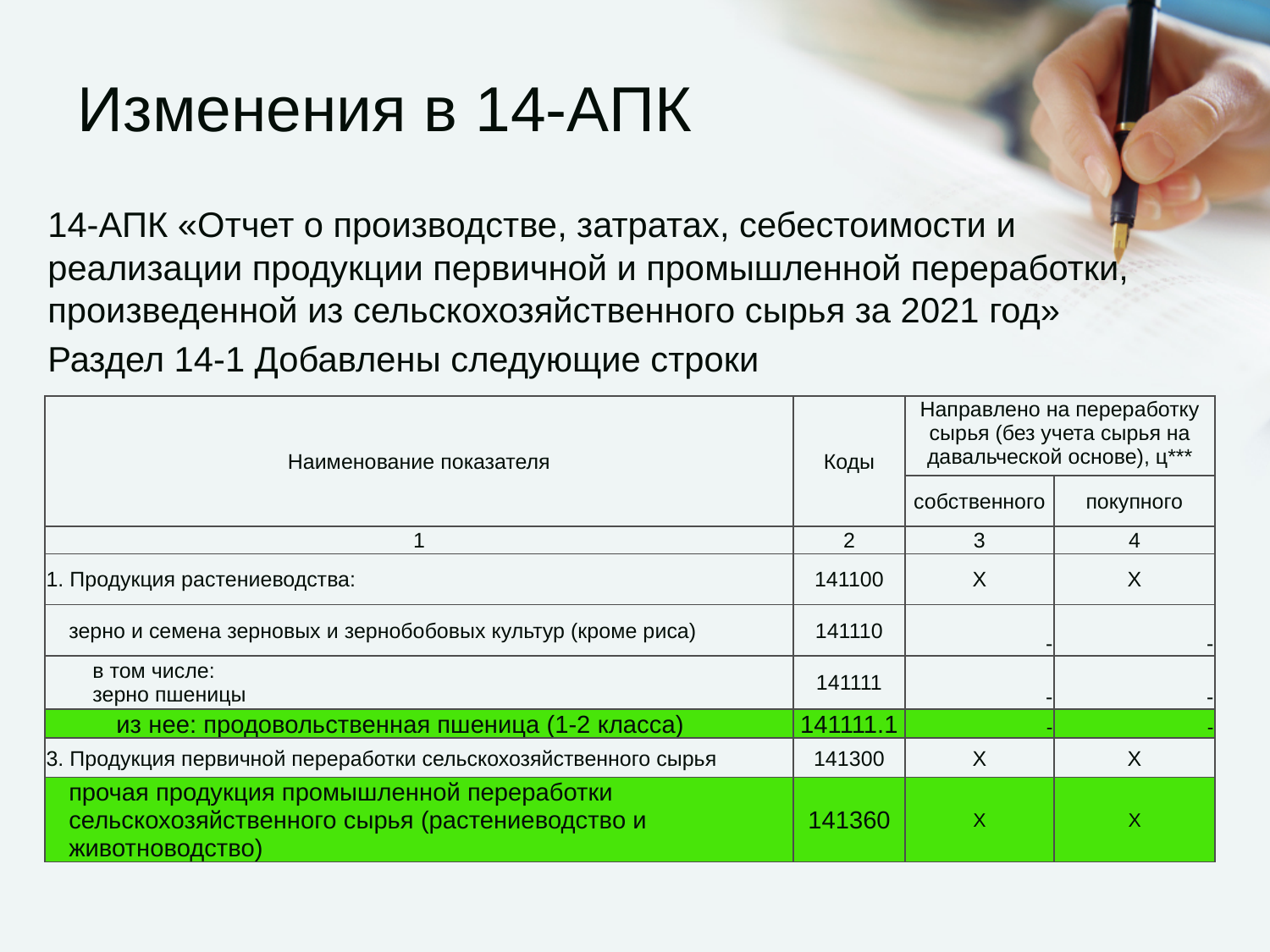

# Изменения в 14-АПК
14-АПК «Отчет о производстве, затратах, себестоимости и реализации продукции первичной и промышленной переработки, произведенной из сельскохозяйственного сырья за 2021 год»
Раздел 14-1 Добавлены следующие строки
| Наименование показателя | Коды | Направлено на переработку сырья (без учета сырья на давальческой основе), ц\*\*\* |  |
| --- | --- | --- | --- |
|  |  | собственного | покупного |
| 1 | 2 | 3 | 4 |
| 1. Продукция растениеводства: | 141100 | Х | Х |
| зерно и семена зерновых и зернобобовых культур (кроме риса) | 141110 | - | - |
| в том числе: зерно пшеницы | 141111 | - | - |
| из нее: продовольственная пшеница (1-2 класса) | 141111.1 | - | - |
| 3. Продукция первичной переработки сельскохозяйственного сырья | 141300 | Х | Х |
| прочая продукция промышленной переработки сельскохозяйственного сырья (растениеводство и животноводство) | 141360 | Х | Х |